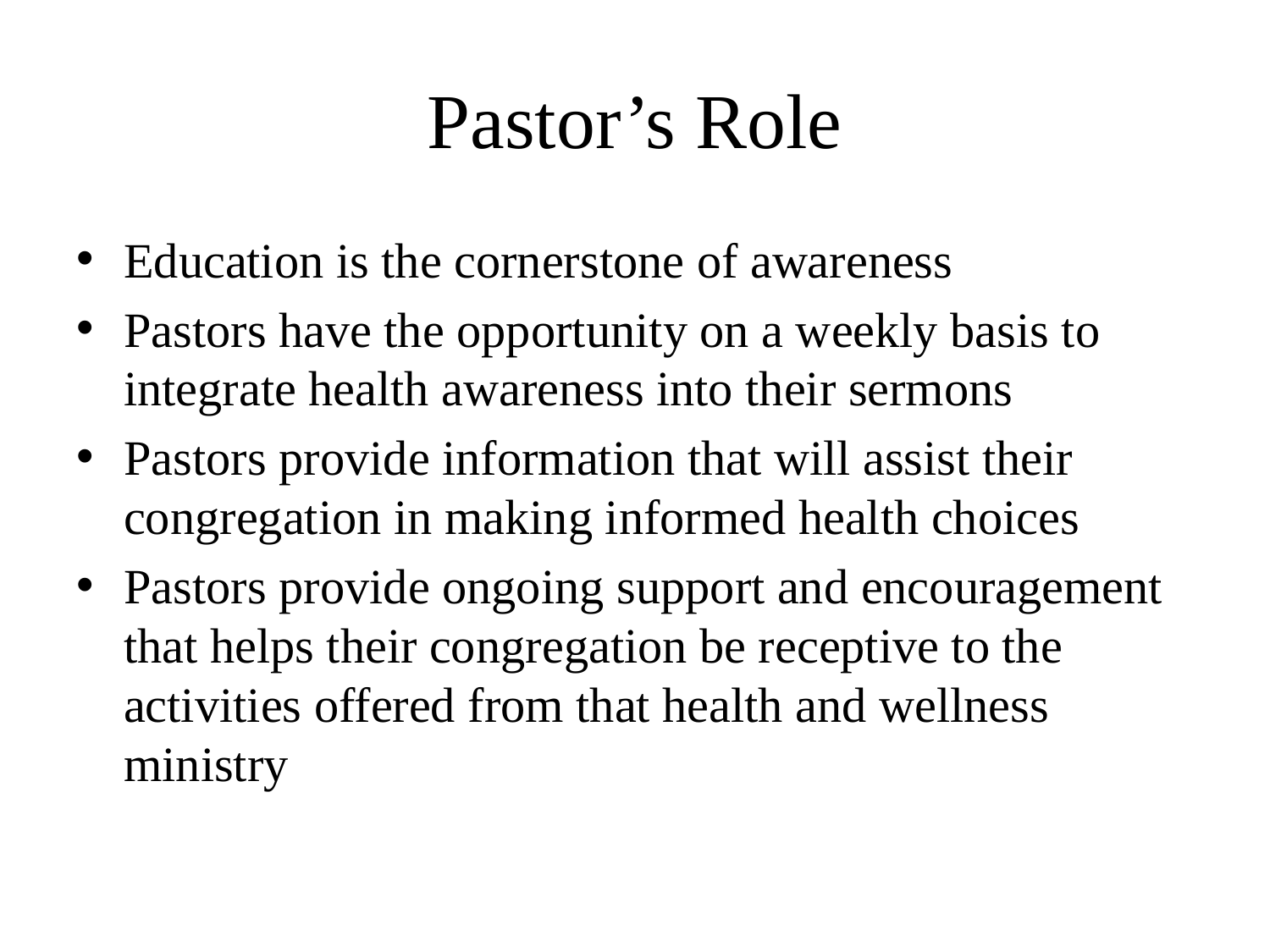

# Pastor’s Role
Education is the cornerstone of awareness
Pastors have the opportunity on a weekly basis to integrate health awareness into their sermons
Pastors provide information that will assist their congregation in making informed health choices
Pastors provide ongoing support and encouragement that helps their congregation be receptive to the activities offered from that health and wellness ministry